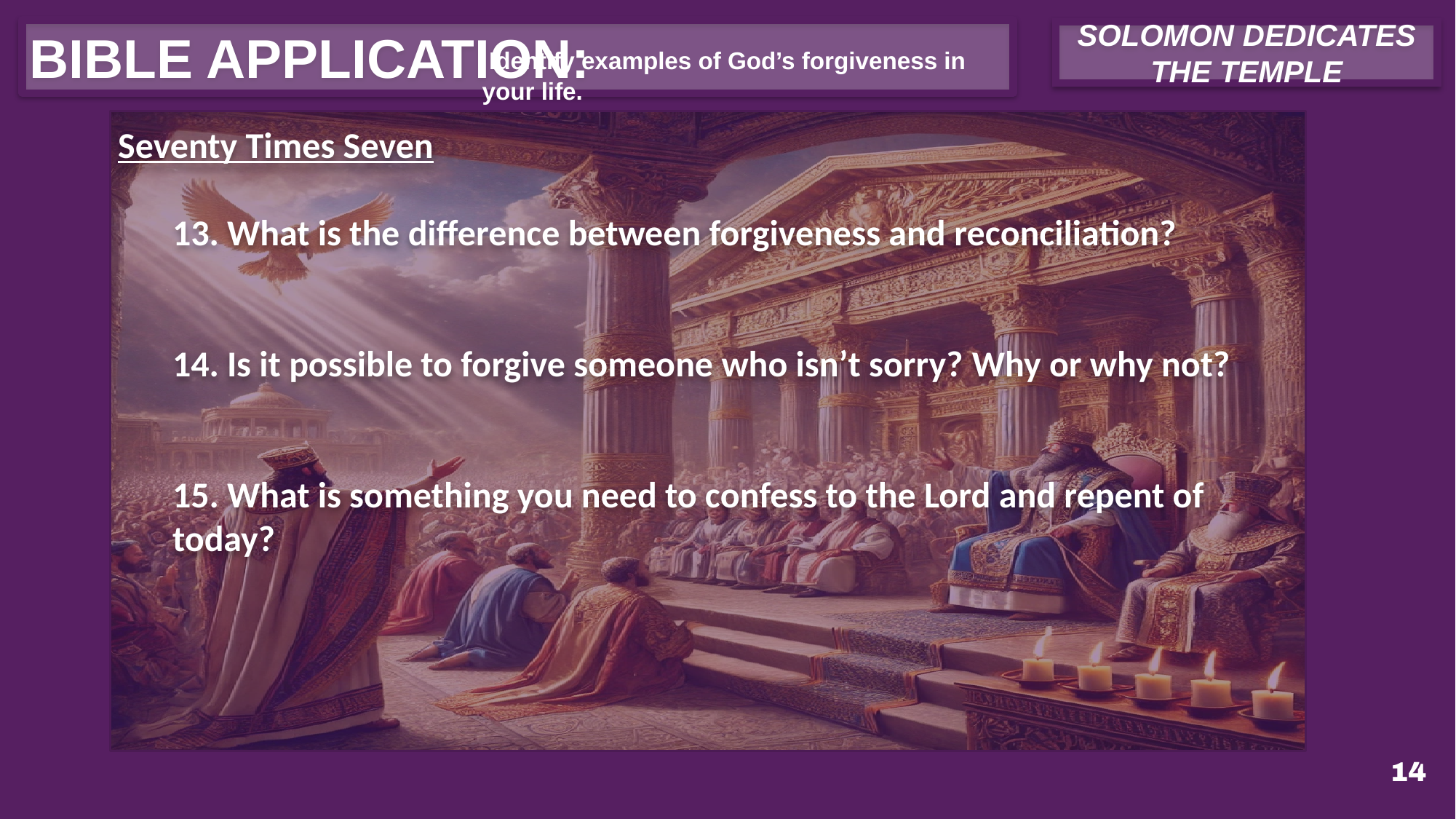

BIBLE APPLICATION:
Solomon Dedicates the Temple
 Identify examples of God’s forgiveness in your life.

Seventy Times Seven

13. What is the difference between forgiveness and reconciliation?

14. Is it possible to forgive someone who isn’t sorry? Why or why not?

15. What is something you need to confess to the Lord and repent of today?
14